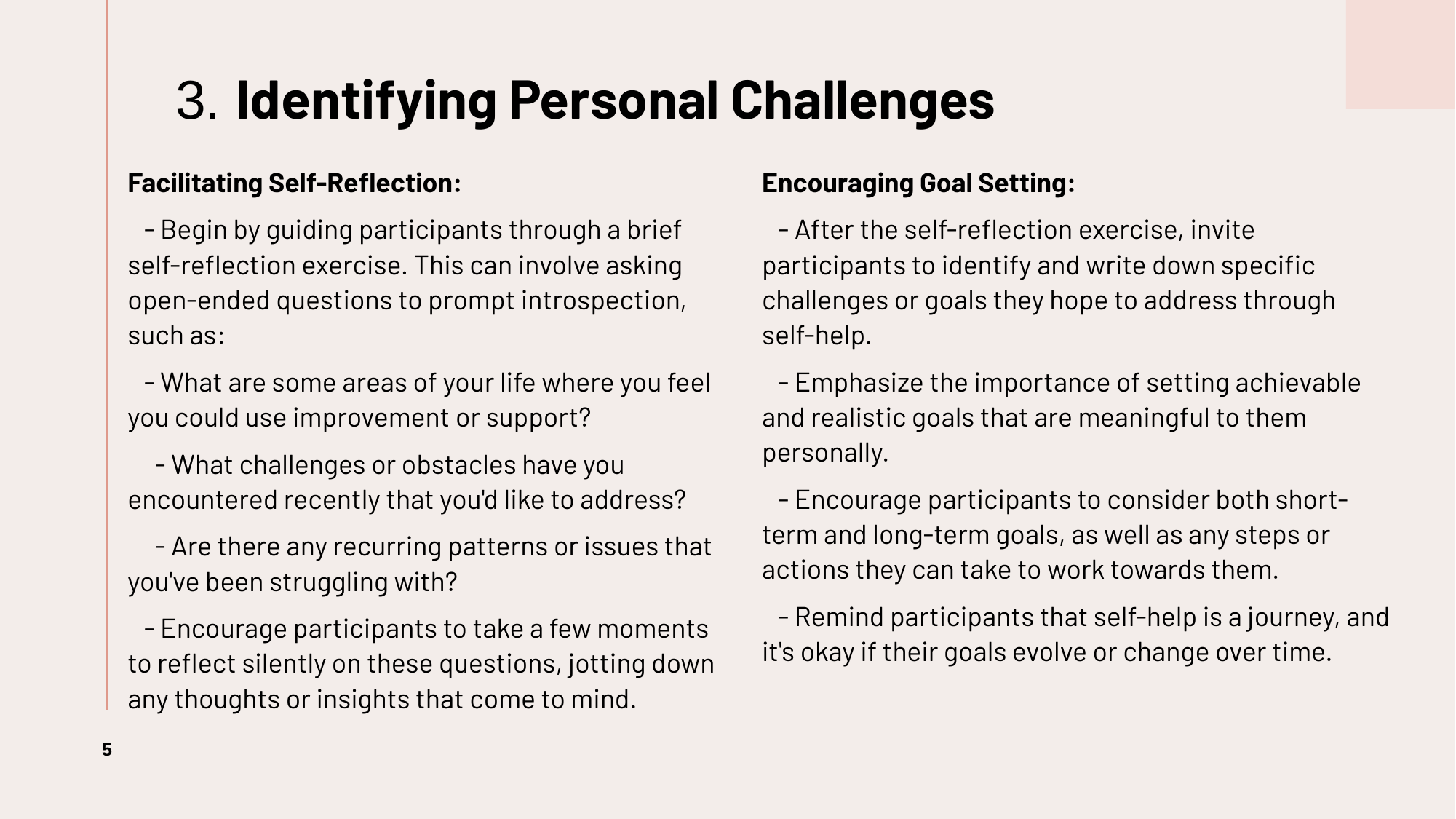

# 3. Identifying Personal Challenges
Facilitating Self-Reflection:
   - Begin by guiding participants through a brief self-reflection exercise. This can involve asking open-ended questions to prompt introspection, such as:
   - What are some areas of your life where you feel you could use improvement or support?
     - What challenges or obstacles have you encountered recently that you'd like to address?
     - Are there any recurring patterns or issues that you've been struggling with?
   - Encourage participants to take a few moments to reflect silently on these questions, jotting down any thoughts or insights that come to mind.
Encouraging Goal Setting:
   - After the self-reflection exercise, invite participants to identify and write down specific challenges or goals they hope to address through self-help.
   - Emphasize the importance of setting achievable and realistic goals that are meaningful to them personally.
   - Encourage participants to consider both short-term and long-term goals, as well as any steps or actions they can take to work towards them.
   - Remind participants that self-help is a journey, and it's okay if their goals evolve or change over time.
5